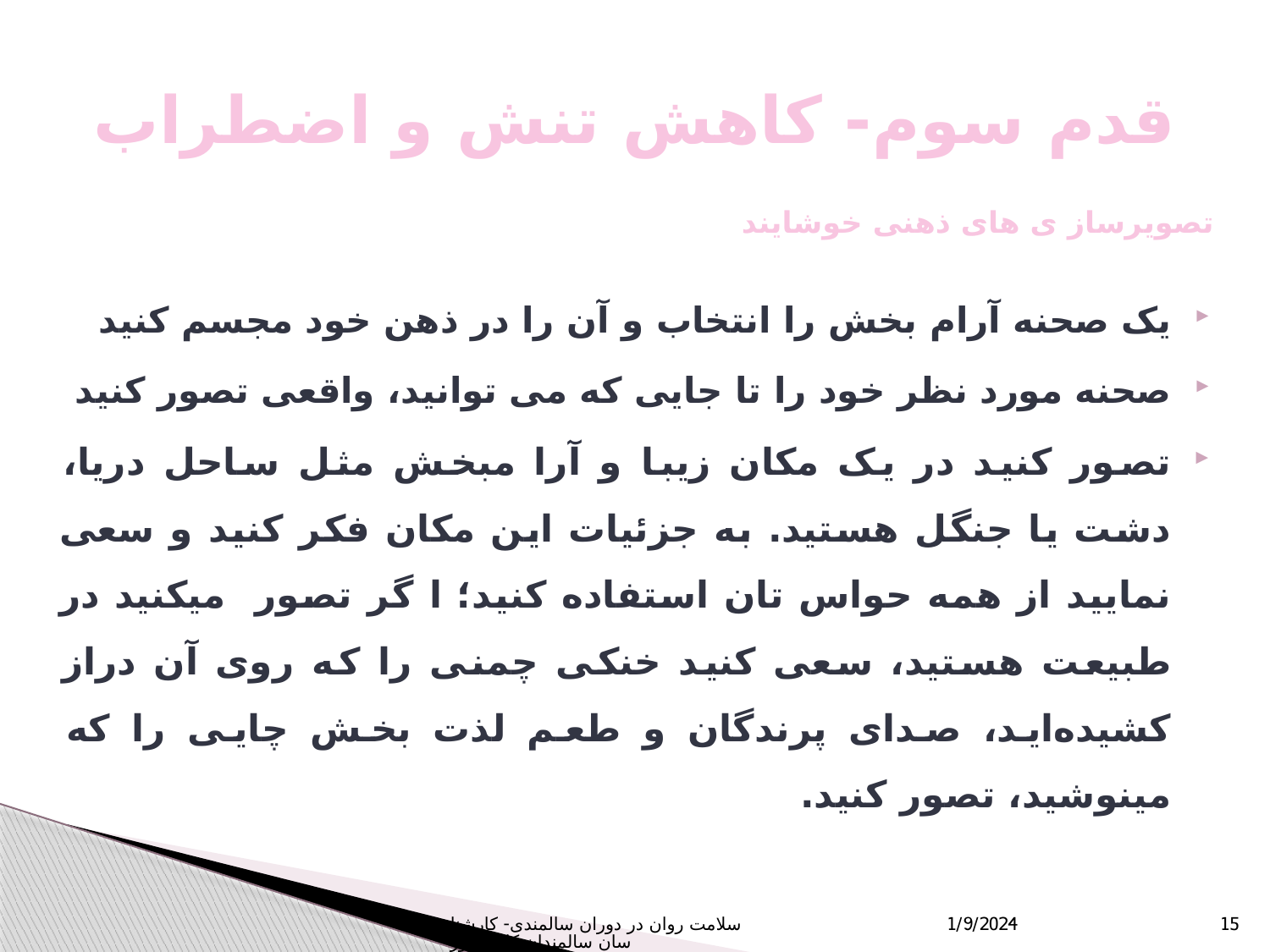

# قدم سوم- کاهش تنش و اضطراب
تصویرساز ی های ذهنی خوشایند

یک صحنه آرام بخش را انتخاب و آن را در ذهن خود مجسم کنید
صحنه مورد نظر خود را تا جایی که می توانید، واقعی تصور کنید
تصور کنید در یک مکان زیبا و آرا مبخش مثل ساحل دریا، دشت یا جنگل هستید. به جزئیات این مکان فکر کنید و سعی نمایید از همه حواس تان استفاده کنید؛ ا گر تصور  میکنید در طبیعت هستید، سعی کنید خنکی چمنی را که روی آن دراز کشیده‌اید، صدای پرندگان و طعم لذت بخش چایی را که مینوشید، تصور کنید.
سلامت روان در دوران سالمندی- کارشناسان سالمندان کل کشور
1/9/2024
15